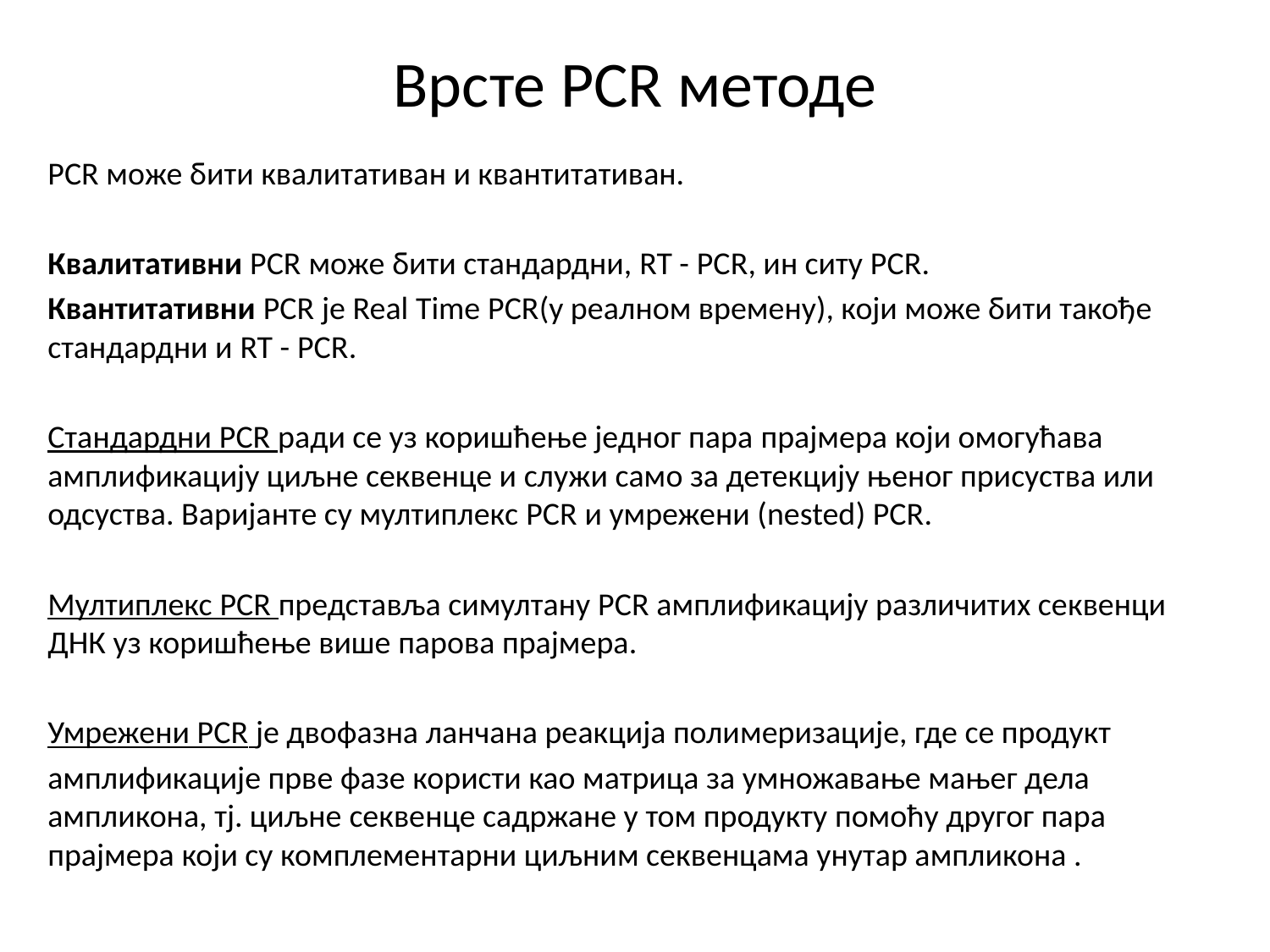

# Врсте PCR методе
PCR може бити квалитативан и квантитативан.

Квалитативни PCR може бити стандардни, RT - PCR, ин ситу PCR.
Квантитативни PCR је Real Time PCR(у реалном времену), који може бити такође стандардни и RT - PCR.

Стандардни PCR ради се уз коришћење једног пара прајмера који омогућава амплификацију циљне секвенце и служи само за детекцију њеног присуства или одсуства. Варијанте су мултиплекс PCR и умрежени (nested) PCR.

Мултиплекс PCR представља симултану PCR амплификацију различитих секвенци ДНК уз коришћење више парова прајмера.

Умрежени PCR је двофазна ланчана реакција полимеризације, где се продукт
амплификације прве фазе користи као матрица за умножавање мањег дела ампликона, тј. циљне секвенце садржане у том продукту помоћу другог пара прајмера који су комплементарни циљним секвенцама унутар ампликона .